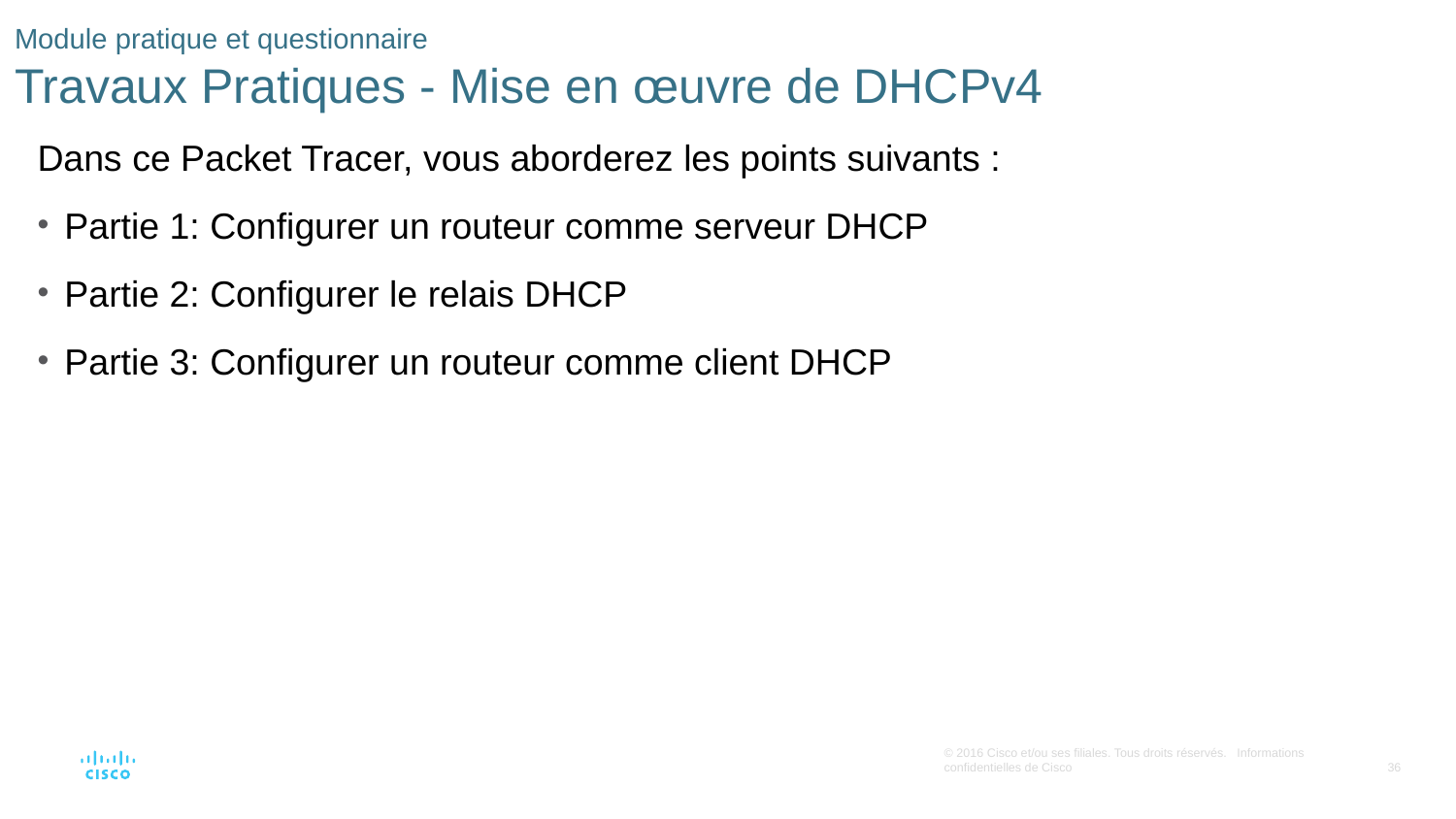

# Module pratique et questionnaire Travaux Pratiques - Mise en œuvre de DHCPv4
Dans ce Packet Tracer, vous aborderez les points suivants :
Partie 1: Configurer un routeur comme serveur DHCP
Partie 2: Configurer le relais DHCP
Partie 3: Configurer un routeur comme client DHCP